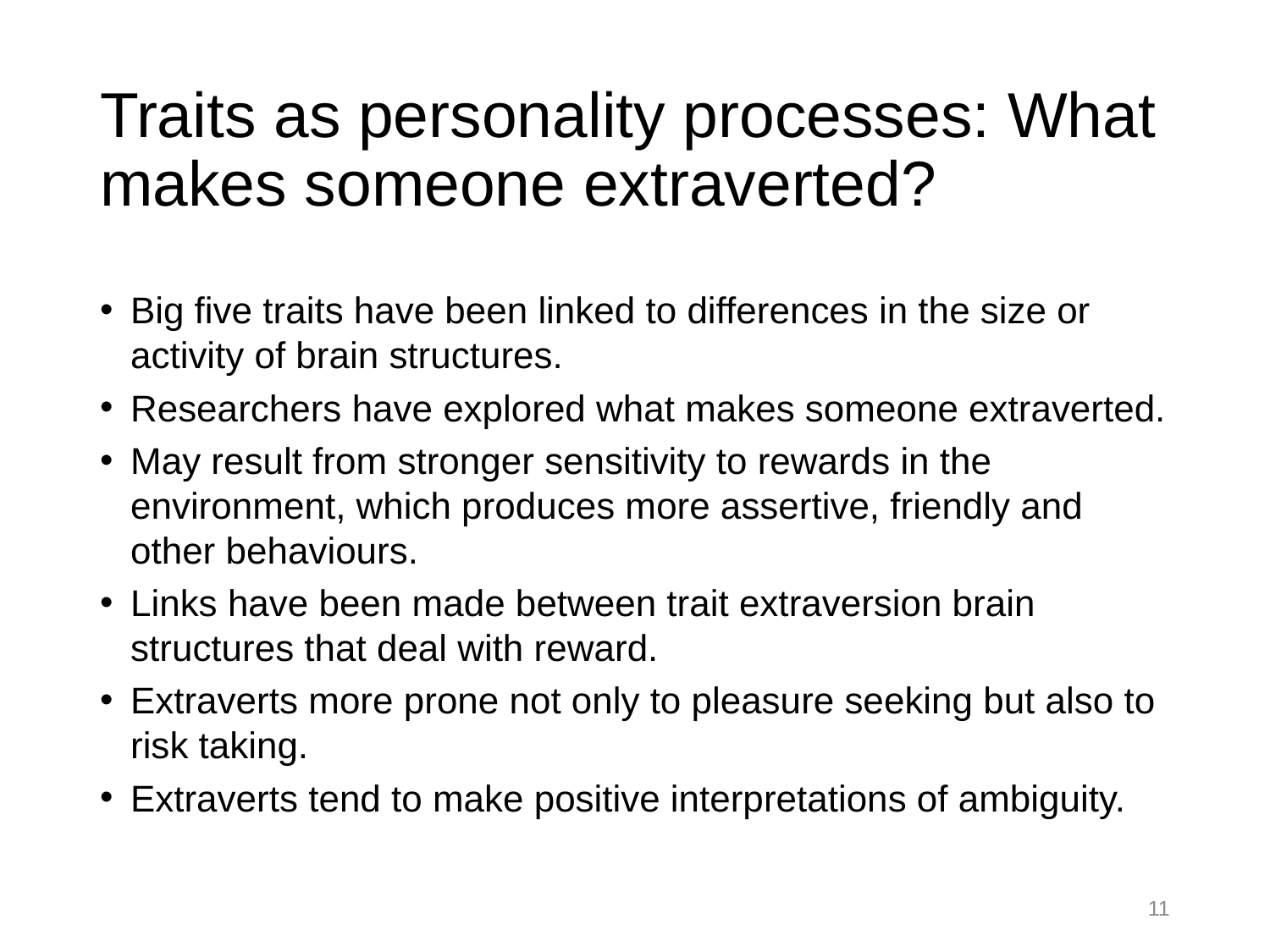

# Traits as personality processes: What makes someone extraverted?
Big five traits have been linked to differences in the size or activity of brain structures.
Researchers have explored what makes someone extraverted.
May result from stronger sensitivity to rewards in the environment, which produces more assertive, friendly and other behaviours.
Links have been made between trait extraversion brain structures that deal with reward.
Extraverts more prone not only to pleasure seeking but also to risk taking.
Extraverts tend to make positive interpretations of ambiguity.
11